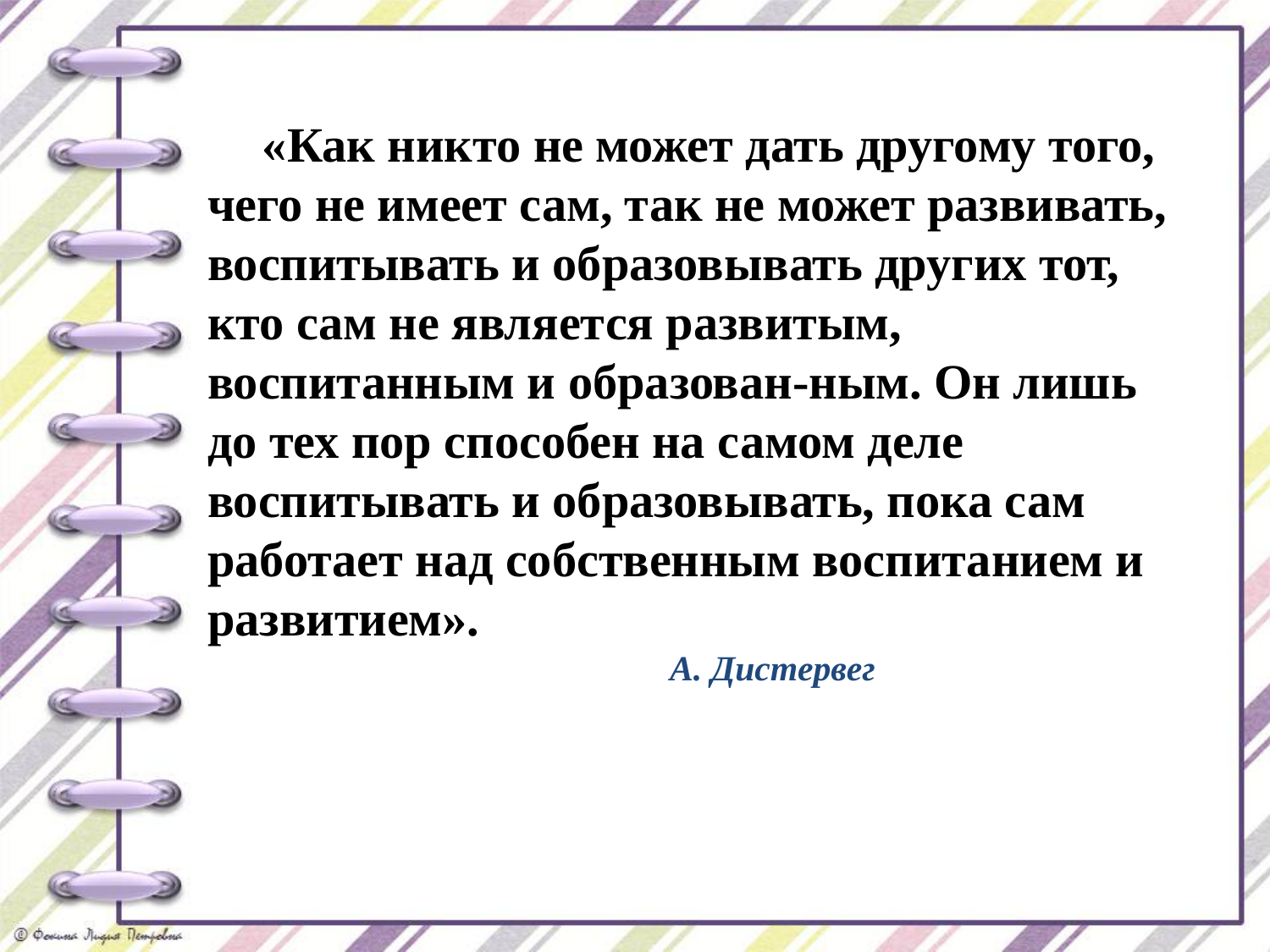

«Как никто не может дать другому того, чего не имеет сам, так не может развивать, воспитывать и образовывать других тот, кто сам не является развитым, воспитанным и образован-ным. Он лишь до тех пор способен на самом деле воспитывать и образовывать, пока сам работает над собственным воспитанием и развитием».
                                                    А. Дистервег